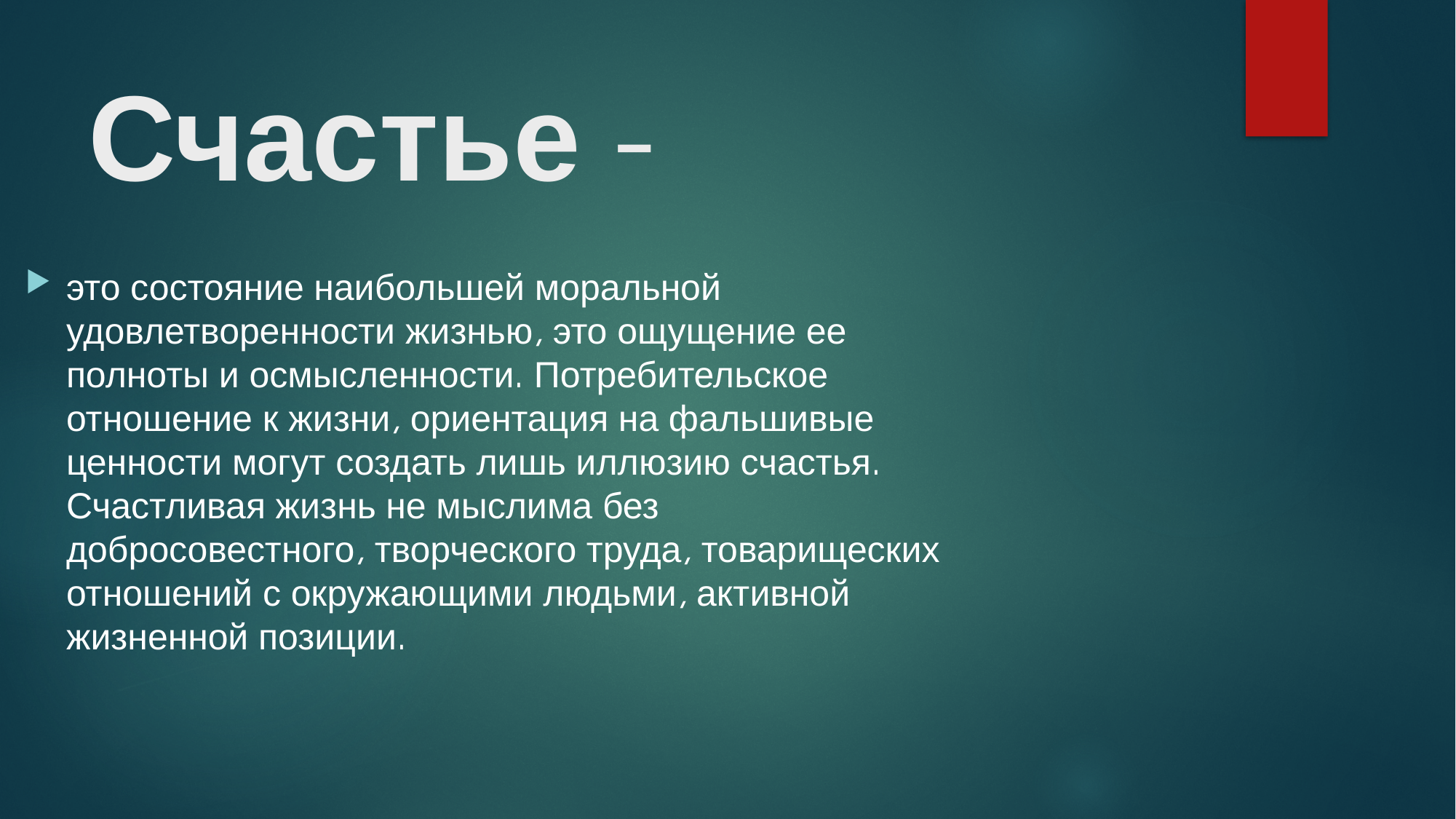

# Счастье -
это состояние наибольшей моральной удовлетворенности жизнью, это ощущение ее полноты и осмысленности. Потребительское отношение к жизни, ориентация на фальшивые ценности могут создать лишь иллюзию счастья. Счастливая жизнь не мыслима без добросовестного, творческого труда, товарищеских отношений с окружающими людьми, активной жизненной позиции.